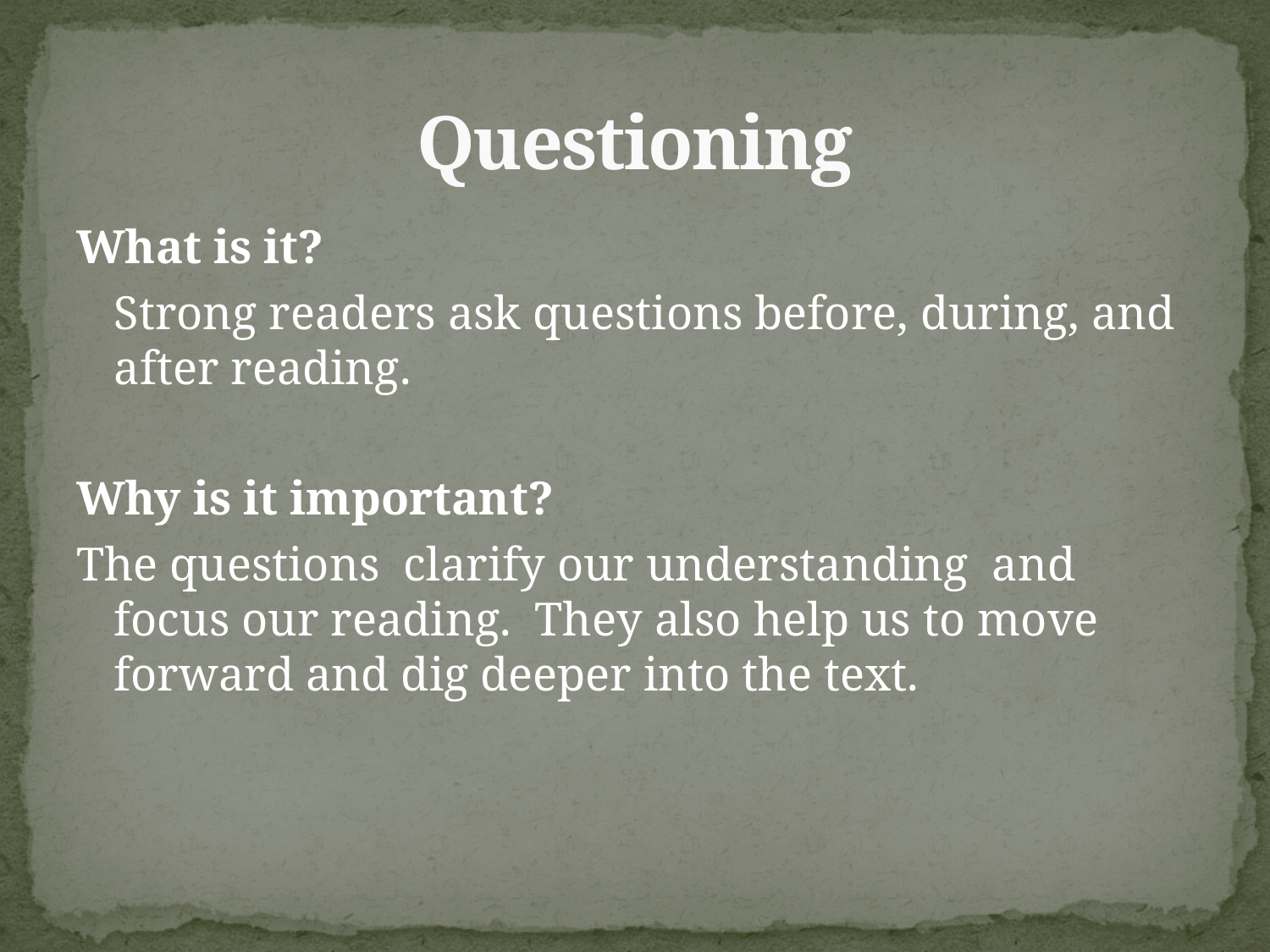

# Questioning
What is it?
	Strong readers ask questions before, during, and after reading.

Why is it important?
The questions  clarify our understanding  and focus our reading.  They also help us to move forward and dig deeper into the text.